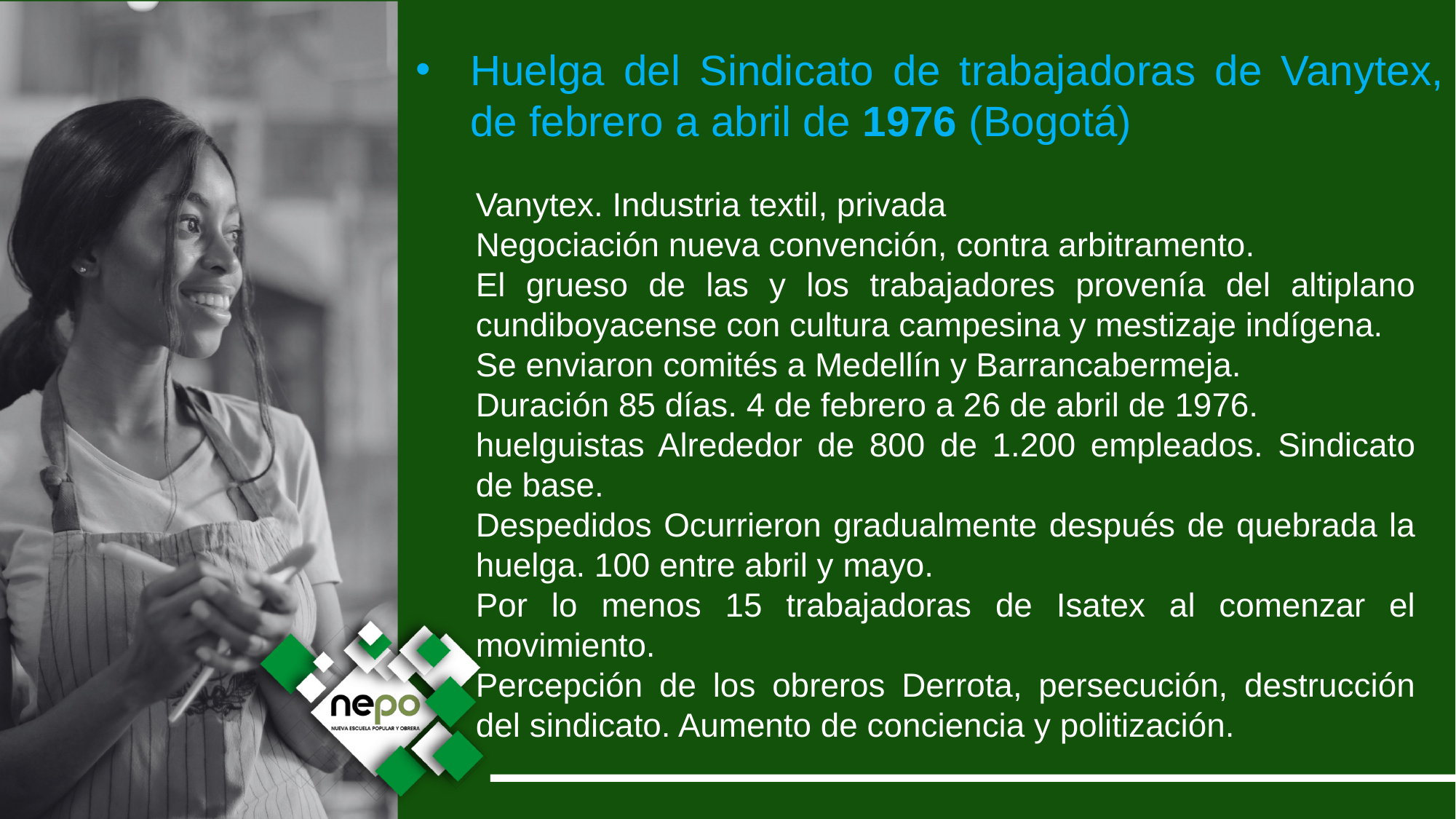

Huelga del Sindicato de trabajadoras de Vanytex, de febrero a abril de 1976 (Bogotá)
Vanytex. Industria textil, privada
Negociación nueva convención, contra arbitramento.
El grueso de las y los trabajadores provenía del altiplano cundiboyacense con cultura campesina y mestizaje indígena.
Se enviaron comités a Medellín y Barrancabermeja.
Duración 85 días. 4 de febrero a 26 de abril de 1976.
huelguistas Alrededor de 800 de 1.200 empleados. Sindicato de base.
Despedidos Ocurrieron gradualmente después de quebrada la huelga. 100 entre abril y mayo.
Por lo menos 15 trabajadoras de Isatex al comenzar el movimiento.
Percepción de los obreros Derrota, persecución, destrucción del sindicato. Aumento de conciencia y politización.